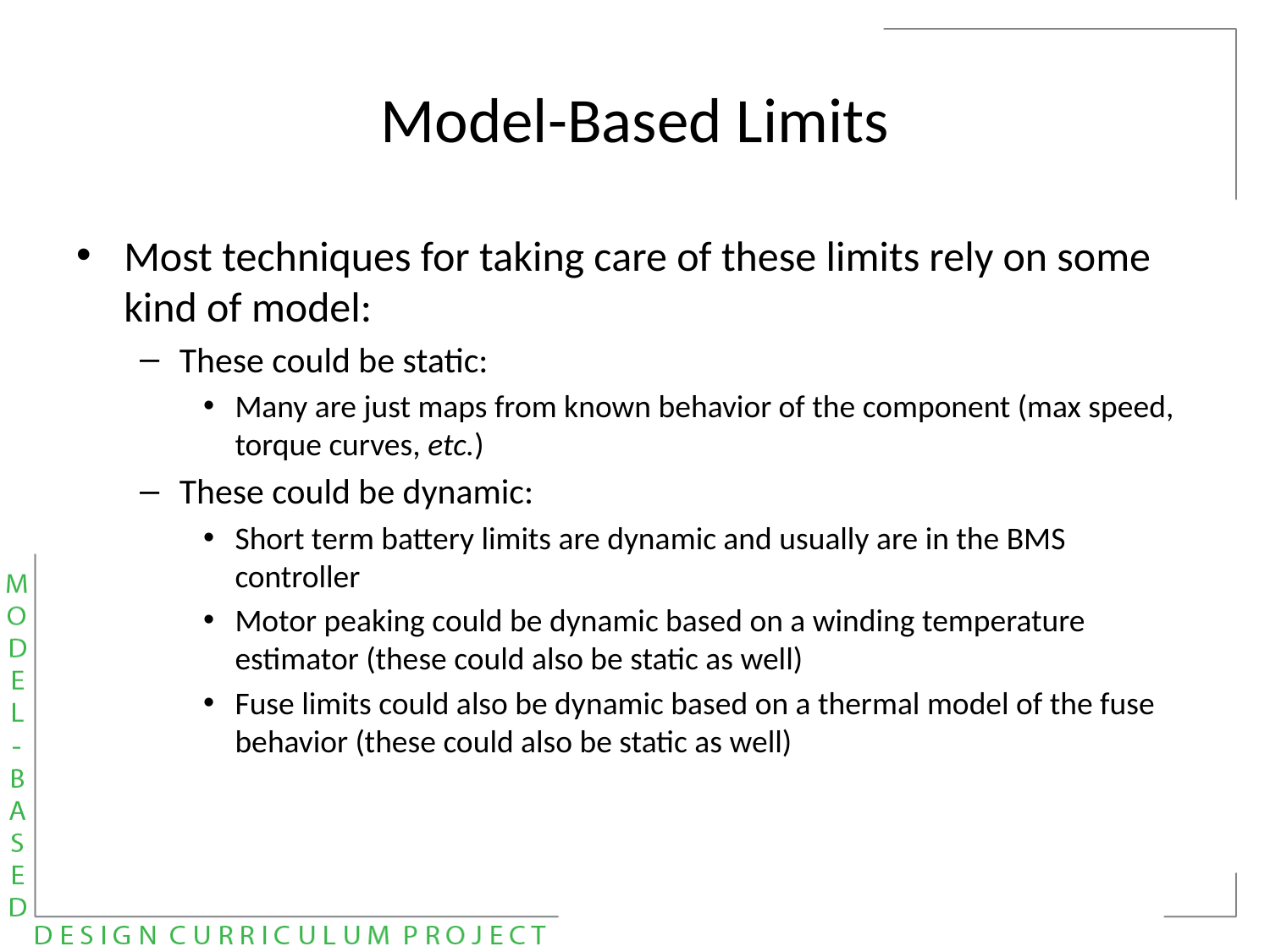

# Model-Based Limits
Most techniques for taking care of these limits rely on some kind of model:
These could be static:
Many are just maps from known behavior of the component (max speed, torque curves, etc.)
These could be dynamic:
Short term battery limits are dynamic and usually are in the BMS controller
Motor peaking could be dynamic based on a winding temperature estimator (these could also be static as well)
Fuse limits could also be dynamic based on a thermal model of the fuse behavior (these could also be static as well)